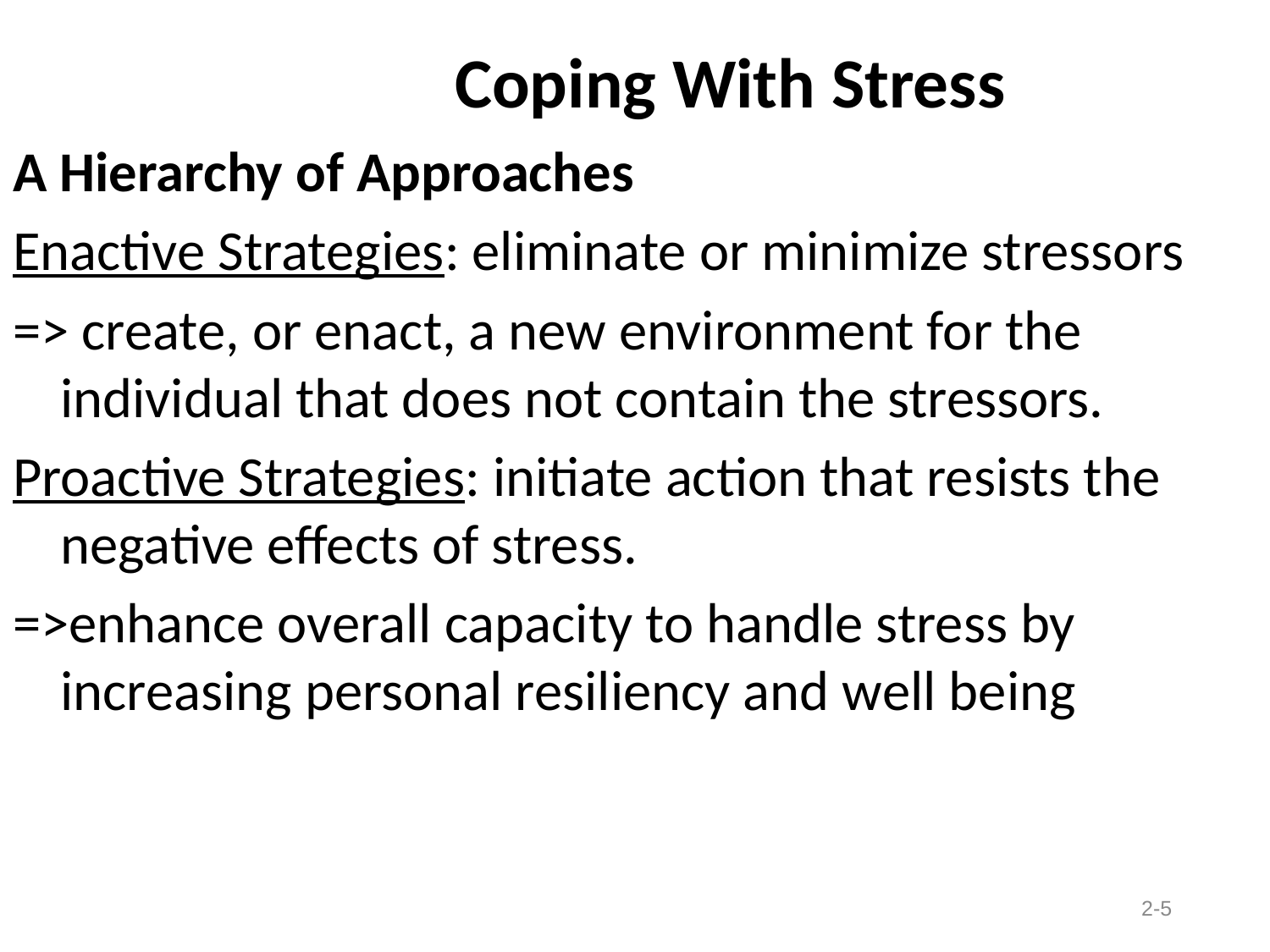

# Coping With Stress
A Hierarchy of Approaches
Enactive Strategies: eliminate or minimize stressors
=> create, or enact, a new environment for the individual that does not contain the stressors.
Proactive Strategies: initiate action that resists the negative effects of stress.
=>enhance overall capacity to handle stress by increasing personal resiliency and well being
2-5